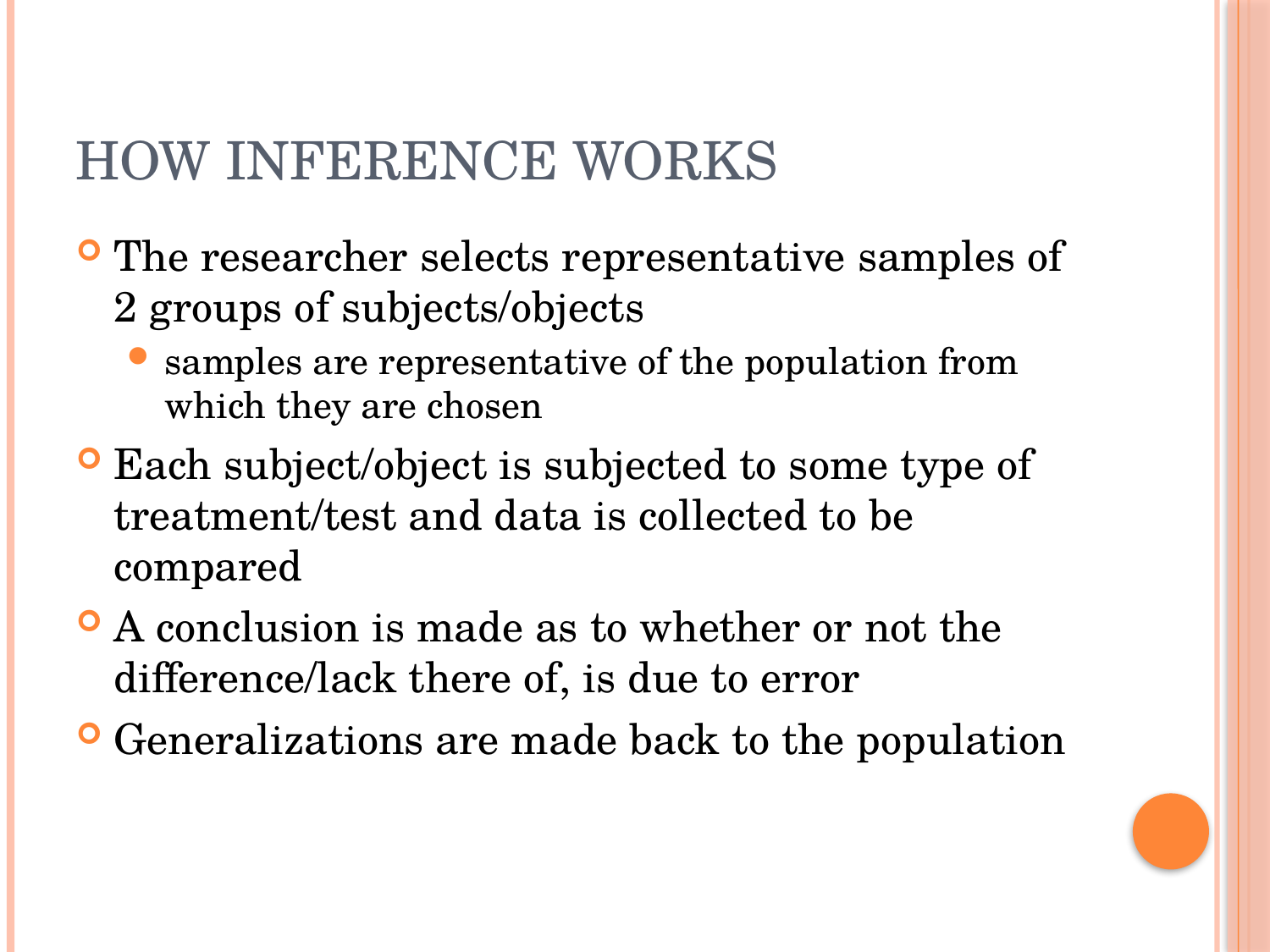

# How Inference Works
The researcher selects representative samples of 2 groups of subjects/objects
samples are representative of the population from which they are chosen
Each subject/object is subjected to some type of treatment/test and data is collected to be compared
A conclusion is made as to whether or not the difference/lack there of, is due to error
Generalizations are made back to the population